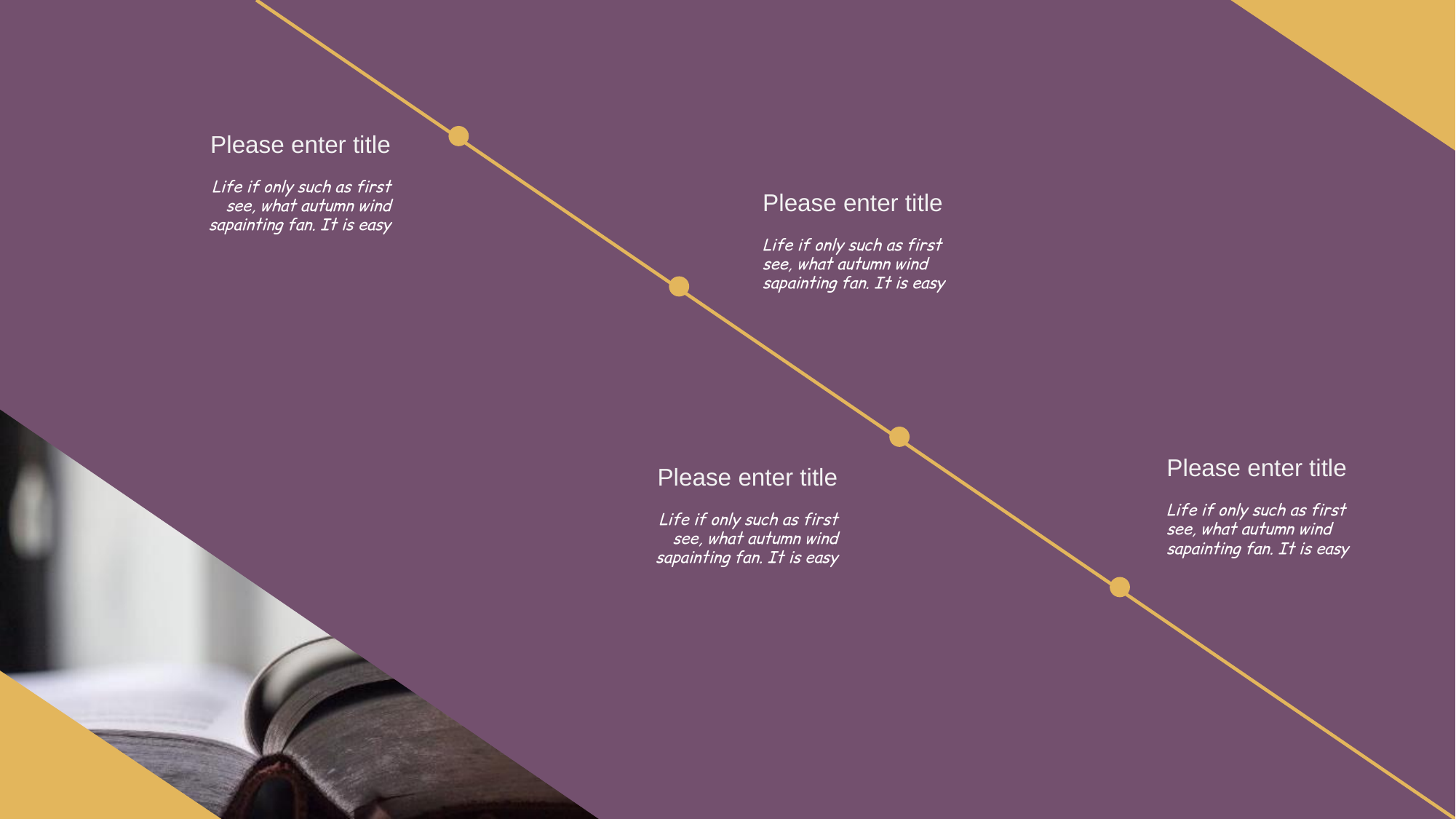

Please enter title
Life if only such as first see, what autumn wind sapainting fan. It is easy

Please enter title
Life if only such as first see, what autumn wind sapainting fan. It is easy

Please enter title
Life if only such as first see, what autumn wind sapainting fan. It is easy
Please enter title
Life if only such as first see, what autumn wind sapainting fan. It is easy